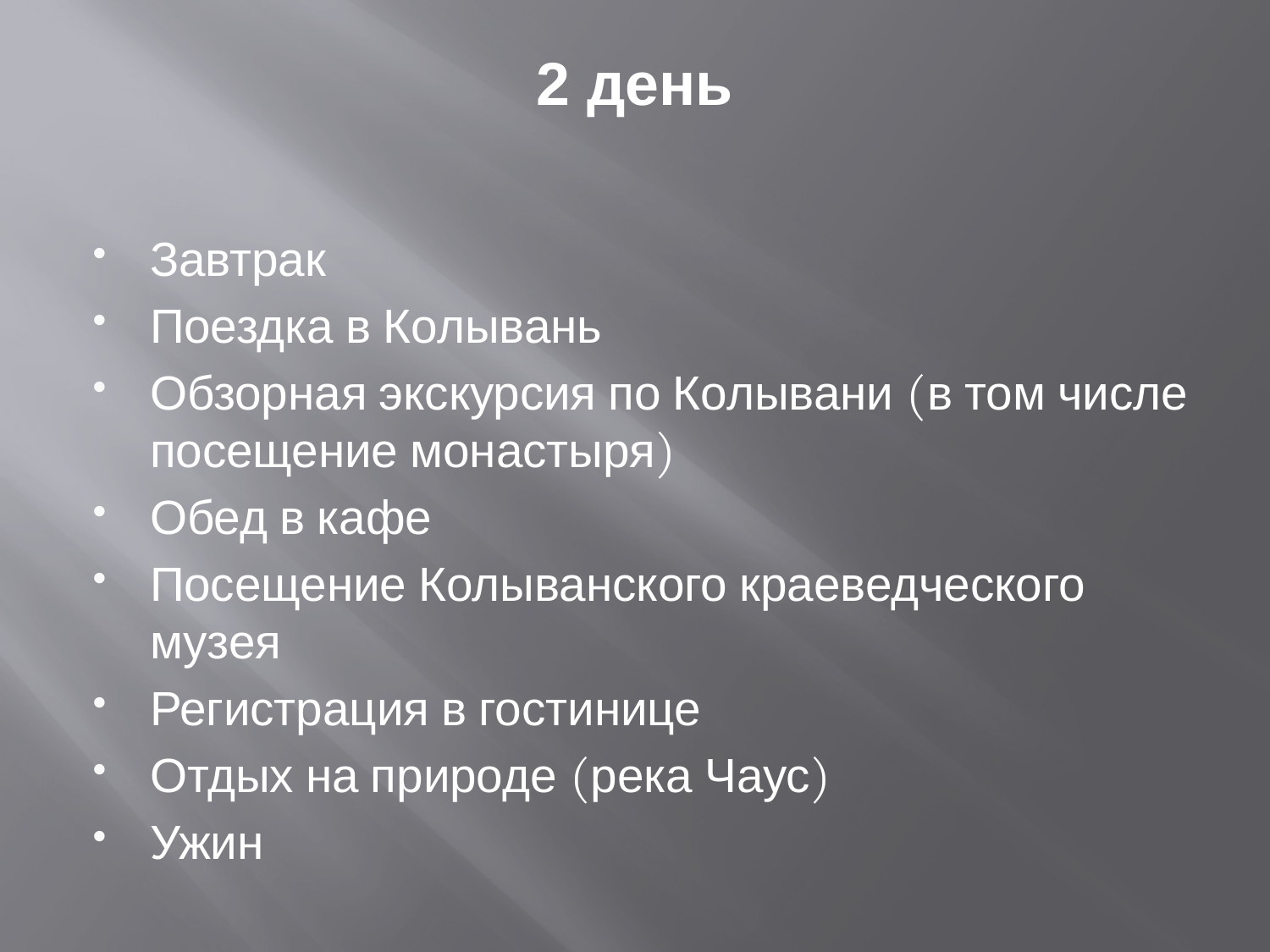

# 2 день
Завтрак
Поездка в Колывань
Обзорная экскурсия по Колывани (в том числе посещение монастыря)
Обед в кафе
Посещение Колыванского краеведческого музея
Регистрация в гостинице
Отдых на природе (река Чаус)
Ужин